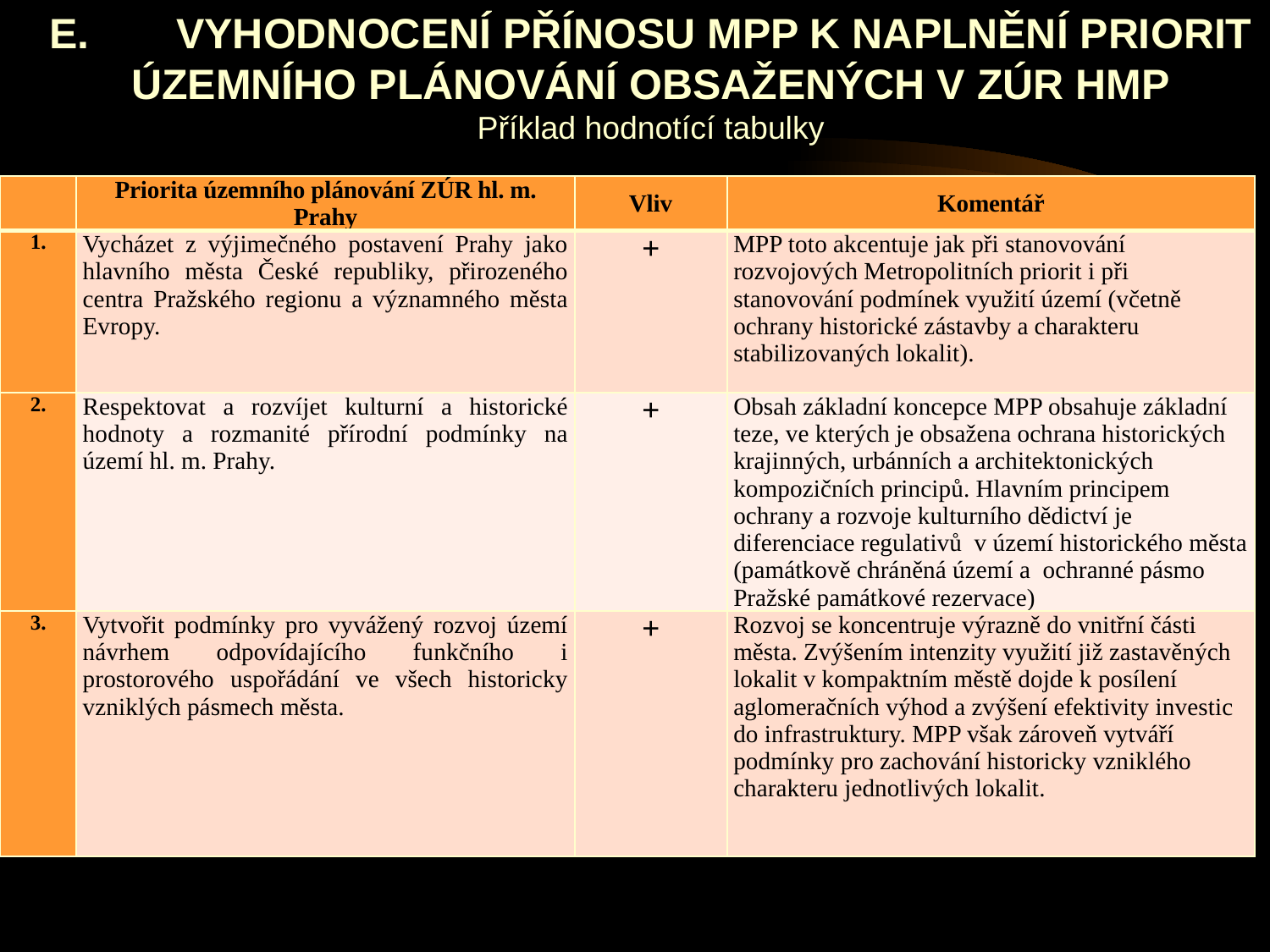

# E.	VYHODNOCENÍ PŘÍNOSU MPP K NAPLNĚNÍ PRIORIT ÚZEMNÍHO PLÁNOVÁNÍ OBSAŽENÝCH V ZÚR HMP Příklad hodnotící tabulky
|  | Priorita územního plánování ZÚR hl. m. Prahy | Vliv | Komentář |
| --- | --- | --- | --- |
| 1. | Vycházet z výjimečného postavení Prahy jako hlavního města České republiky, přirozeného centra Pražského regionu a významného města Evropy. | + | MPP toto akcentuje jak při stanovování rozvojových Metropolitních priorit i při stanovování podmínek využití území (včetně ochrany historické zástavby a charakteru stabilizovaných lokalit). |
| 2. | Respektovat a rozvíjet kulturní a historické hodnoty a rozmanité přírodní podmínky na území hl. m. Prahy. | + | Obsah základní koncepce MPP obsahuje základní teze, ve kterých je obsažena ochrana historických krajinných, urbánních a architektonických kompozičních principů. Hlavním principem ochrany a rozvoje kulturního dědictví je diferenciace regulativů v území historického města (památkově chráněná území a ochranné pásmo Pražské památkové rezervace) |
| 3. | Vytvořit podmínky pro vyvážený rozvoj území návrhem odpovídajícího funkčního i prostorového uspořádání ve všech historicky vzniklých pásmech města. | + | Rozvoj se koncentruje výrazně do vnitřní části města. Zvýšením intenzity využití již zastavěných lokalit v kompaktním městě dojde k posílení aglomeračních výhod a zvýšení efektivity investic do infrastruktury. MPP však zároveň vytváří podmínky pro zachování historicky vzniklého charakteru jednotlivých lokalit. |